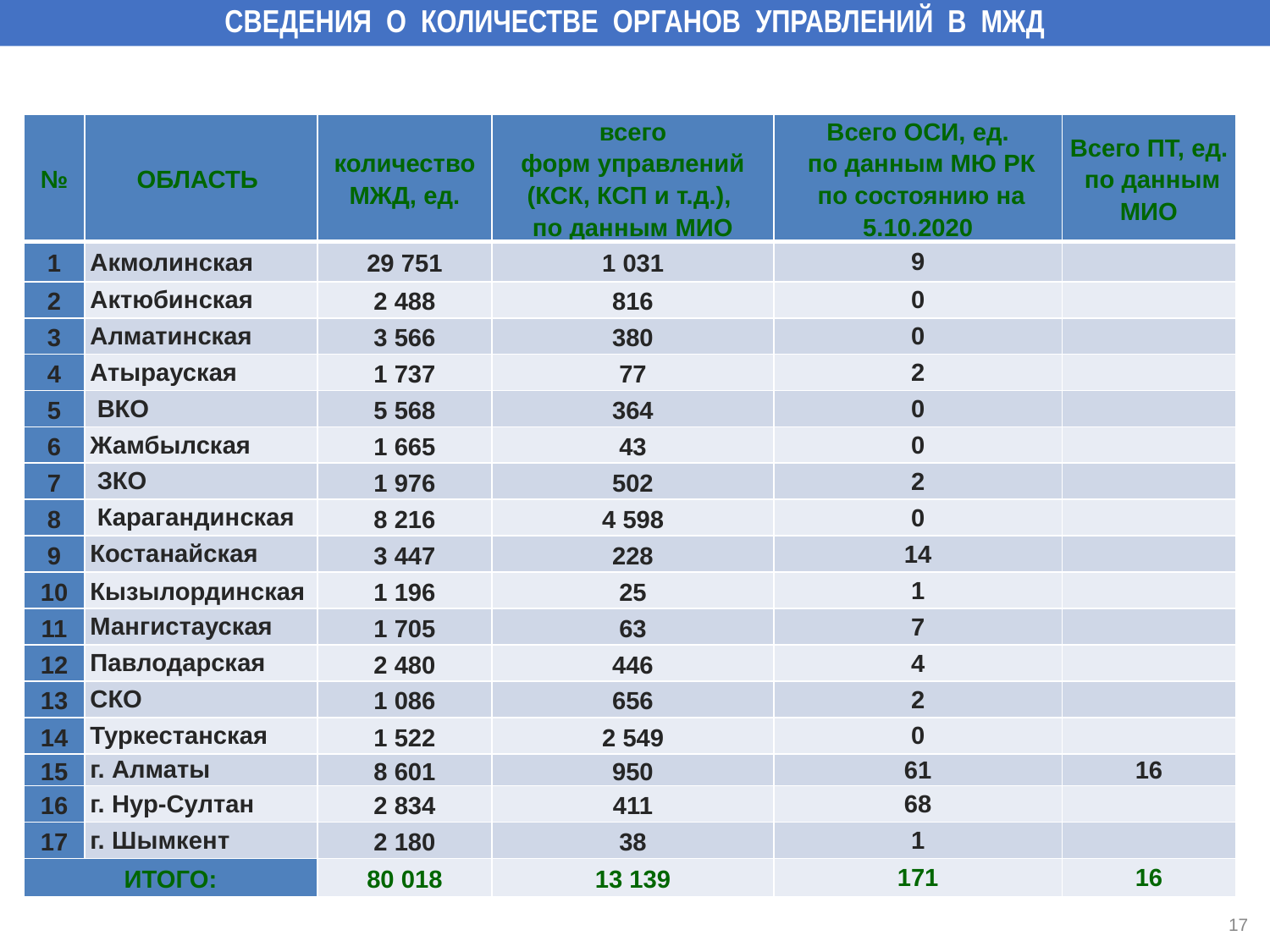

СВЕДЕНИЯ  О  КОЛИЧЕСТВЕ  ОРГАНОВ  УПРАВЛЕНИЙ  В  МЖД
| № | ОБЛАСТЬ | количество МЖД, ед. | всего форм управлений (КСК, КСП и т.д.), по данным МИО | Всего ОСИ, ед. по данным МЮ РК по состоянию на 5.10.2020 | Всего ПТ, ед. по данным МИО |
| --- | --- | --- | --- | --- | --- |
| 1 | Акмолинская | 29 751 | 1 031 | 9 |  |
| 2 | Актюбинская | 2 488 | 816 | 0 |  |
| 3 | Алматинская | 3 566 | 380 | 0 |  |
| 4 | Атырауская | 1 737 | 77 | 2 |  |
| 5 | ВКО | 5 568 | 364 | 0 |  |
| 6 | Жамбылская | 1 665 | 43 | 0 |  |
| 7 | ЗКО | 1 976 | 502 | 2 |  |
| 8 | Карагандинская | 8 216 | 4 598 | 0 |  |
| 9 | Костанайская | 3 447 | 228 | 14 |  |
| 10 | Кызылординская | 1 196 | 25 | 1 |  |
| 11 | Мангистауская | 1 705 | 63 | 7 |  |
| 12 | Павлодарская | 2 480 | 446 | 4 |  |
| 13 | СКО | 1 086 | 656 | 2 |  |
| 14 | Туркестанская | 1 522 | 2 549 | 0 |  |
| 15 | г. Алматы | 8 601 | 950 | 61 | 16 |
| 16 | г. Нур-Султан | 2 834 | 411 | 68 |  |
| 17 | г. Шымкент | 2 180 | 38 | 1 |  |
| ИТОГО: |  | 80 018 | 13 139 | 171 | 16 |
17